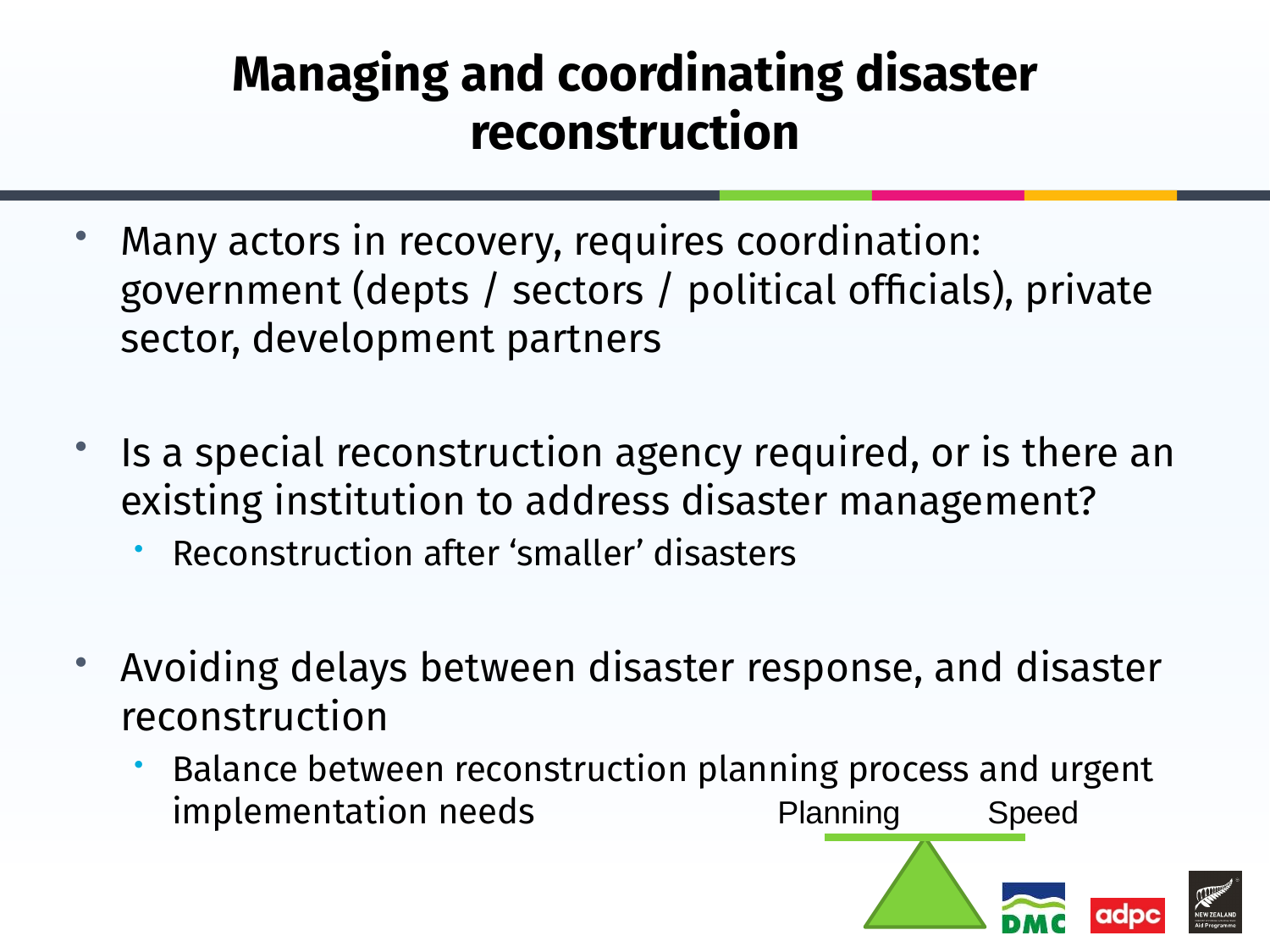

# Managing and coordinating disaster reconstruction
Many actors in recovery, requires coordination: government (depts / sectors / political officials), private sector, development partners

Is a special reconstruction agency required, or is there an existing institution to address disaster management?
Reconstruction after ‘smaller’ disasters

Avoiding delays between disaster response, and disaster reconstruction
Balance between reconstruction planning process and urgent implementation needs

Planning
Speed